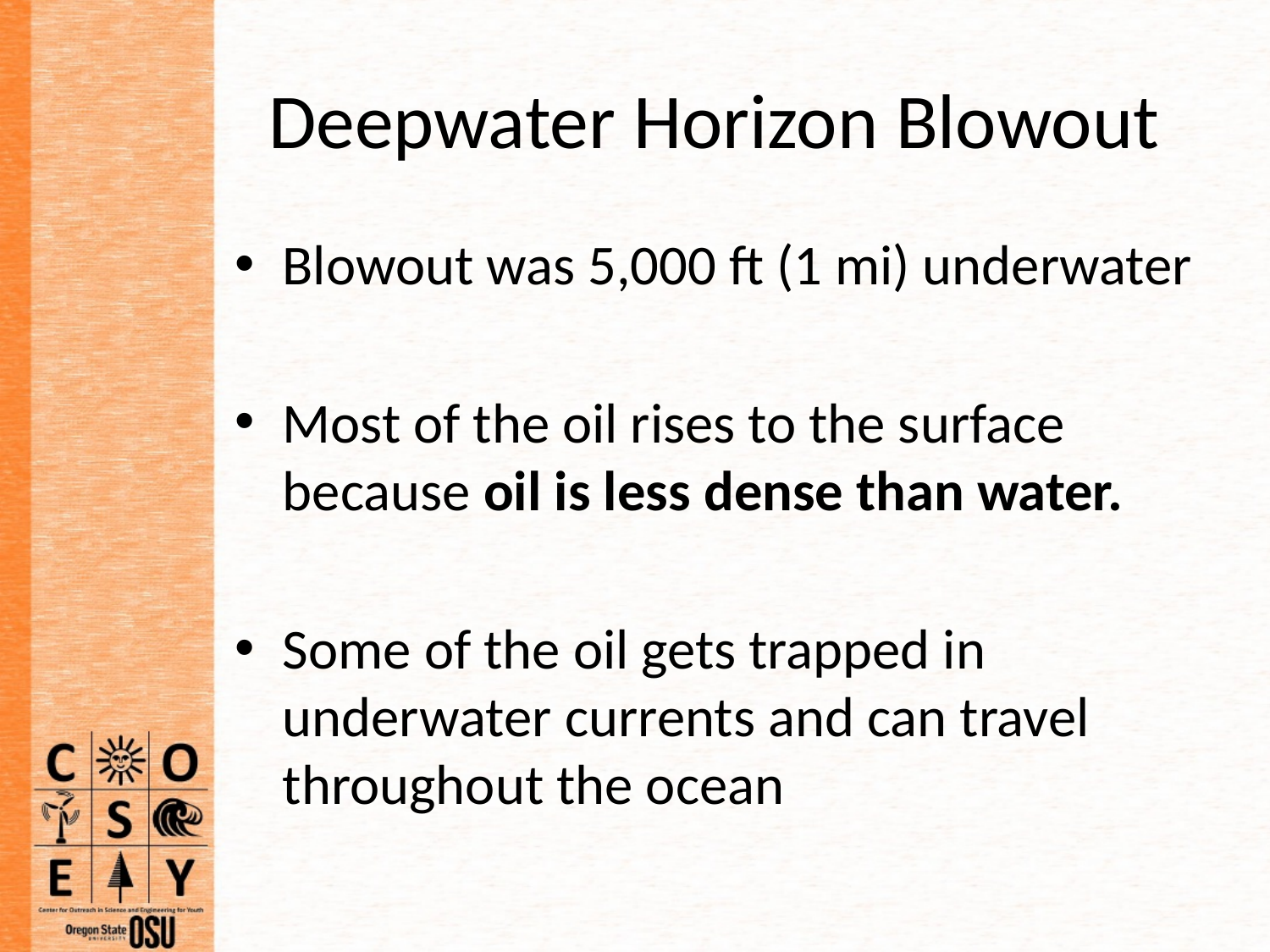

# Deepwater Horizon Blowout
Blowout was 5,000 ft (1 mi) underwater

Most of the oil rises to the surface because oil is less dense than water.

Some of the oil gets trapped in underwater currents and can travel throughout the ocean